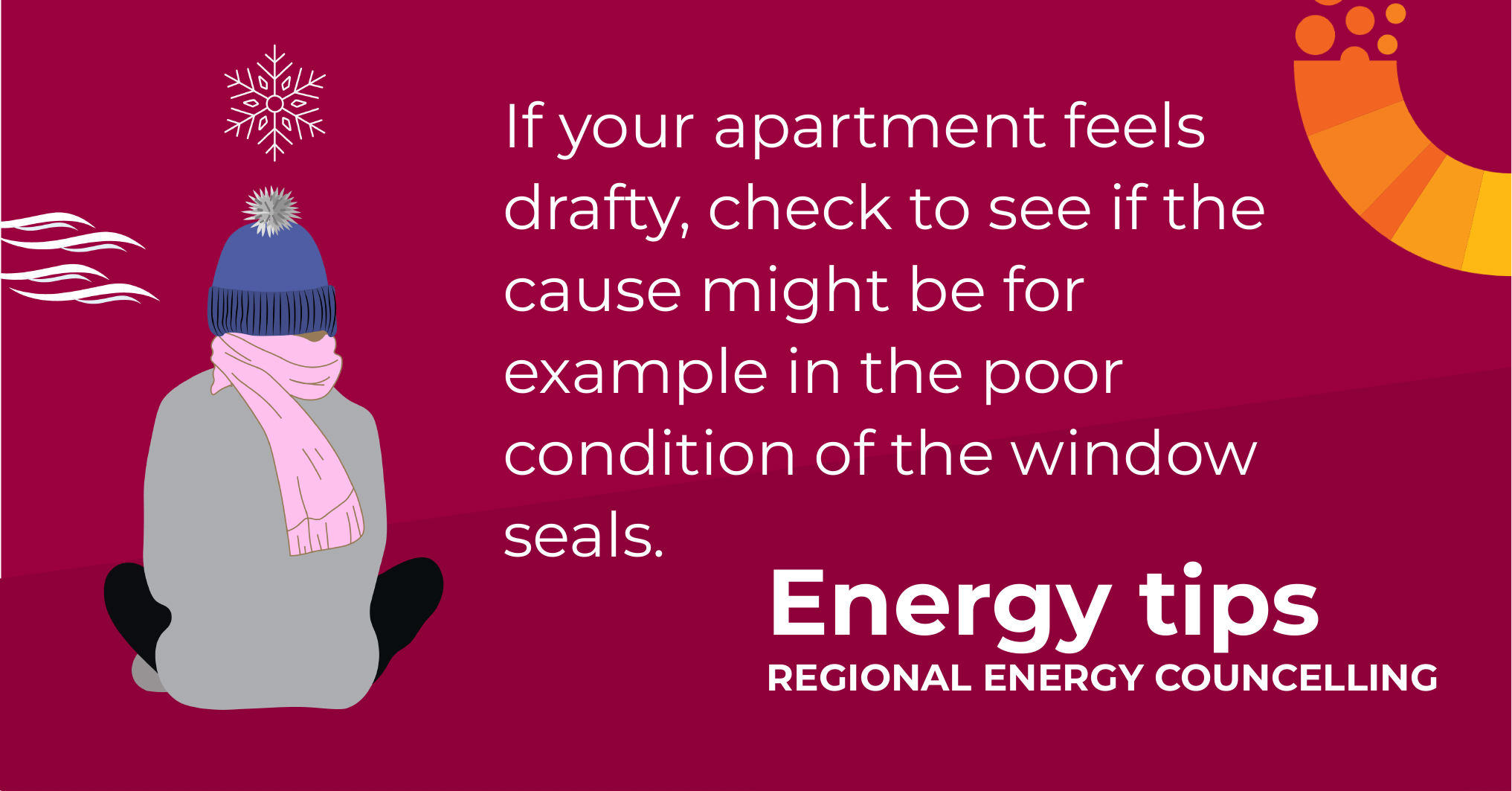

If your apartment feels drafty, check to see if the cause might be for example in the poor condition of the window seals.
Energy tips
REGIONAL ENERGY COUNCELLING